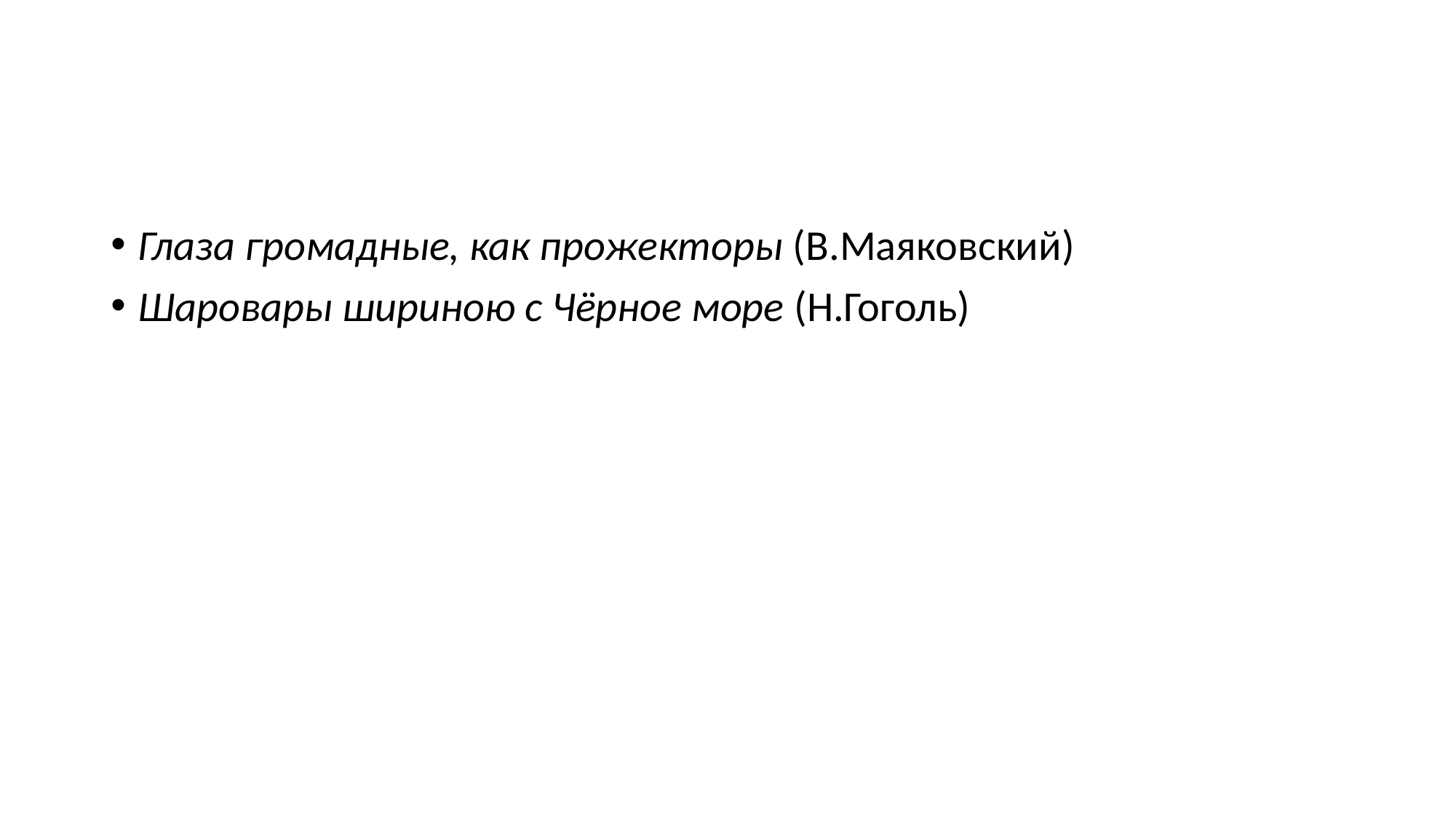

#
Глаза громадные, как прожекторы (В.Маяковский)
Шаровары шириною с Чёрное море (Н.Гоголь)